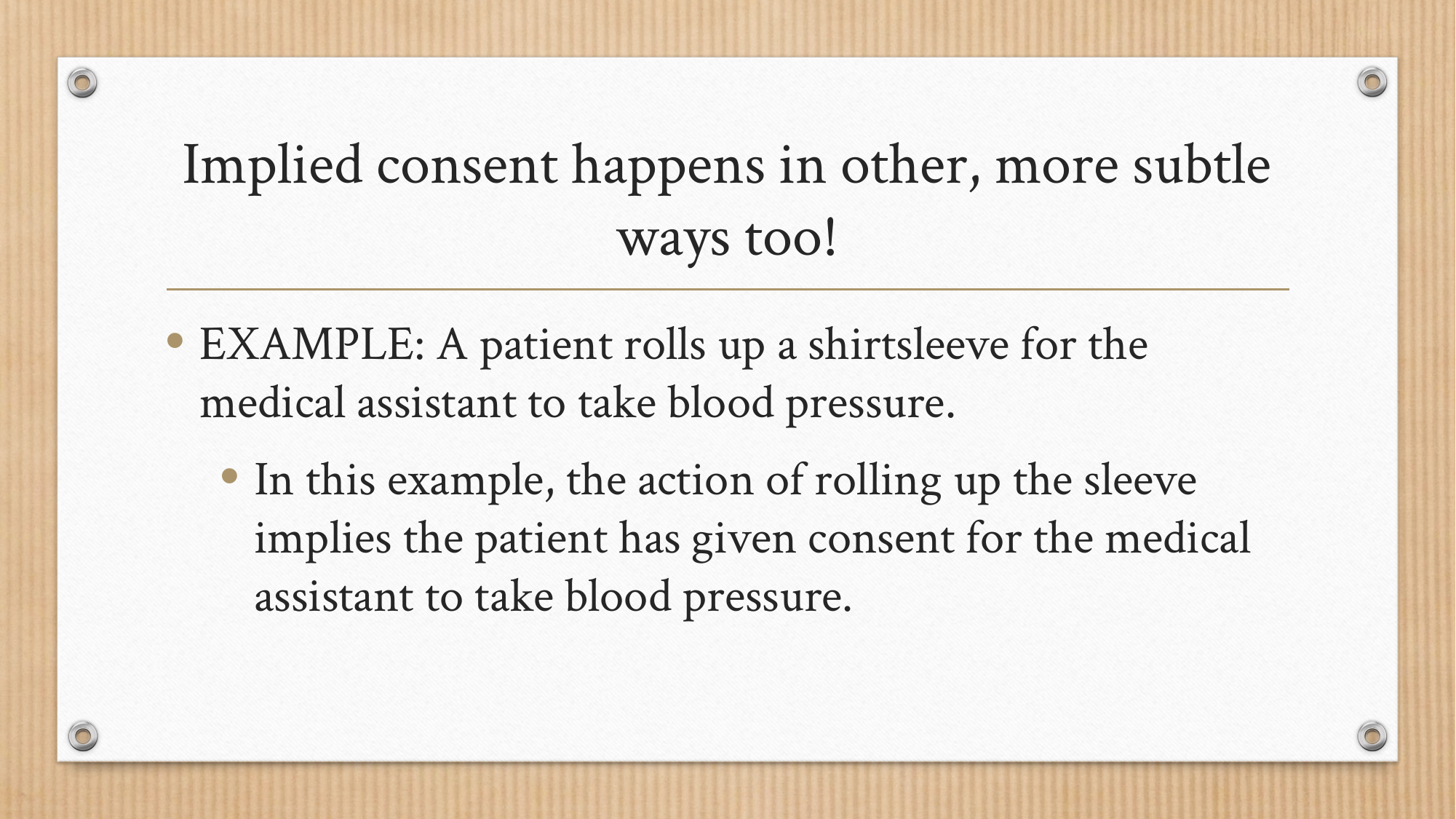

# Implied consent happens in other, more subtle ways too!
EXAMPLE: A patient rolls up a shirtsleeve for the medical assistant to take blood pressure.
In this example, the action of rolling up the sleeve implies the patient has given consent for the medical assistant to take blood pressure.